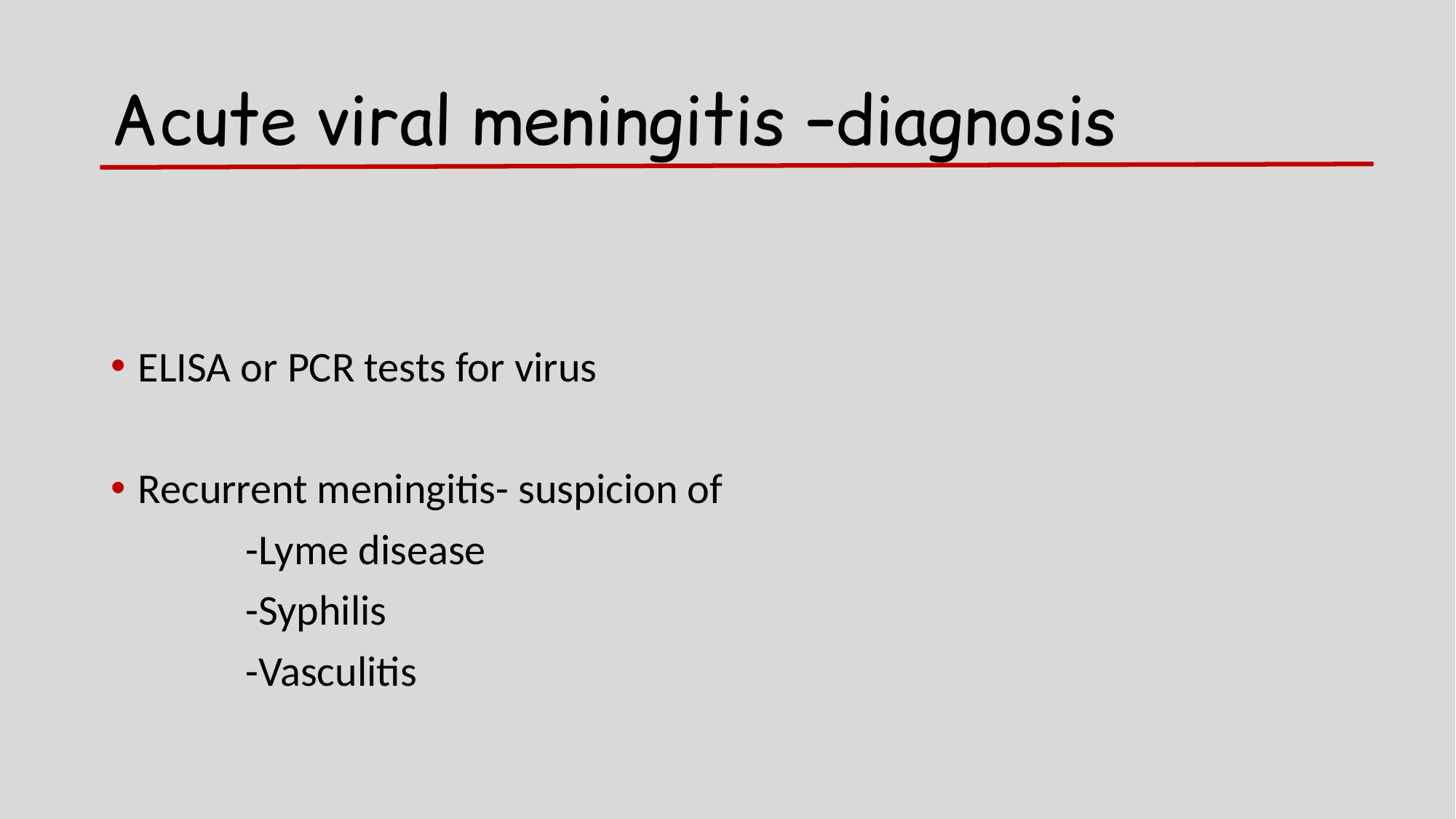

# Acute viral meningitis –diagnosis

ELISA or PCR tests for virus

Recurrent meningitis- suspicion of
              -Lyme disease
              -Syphilis
              -Vasculitis